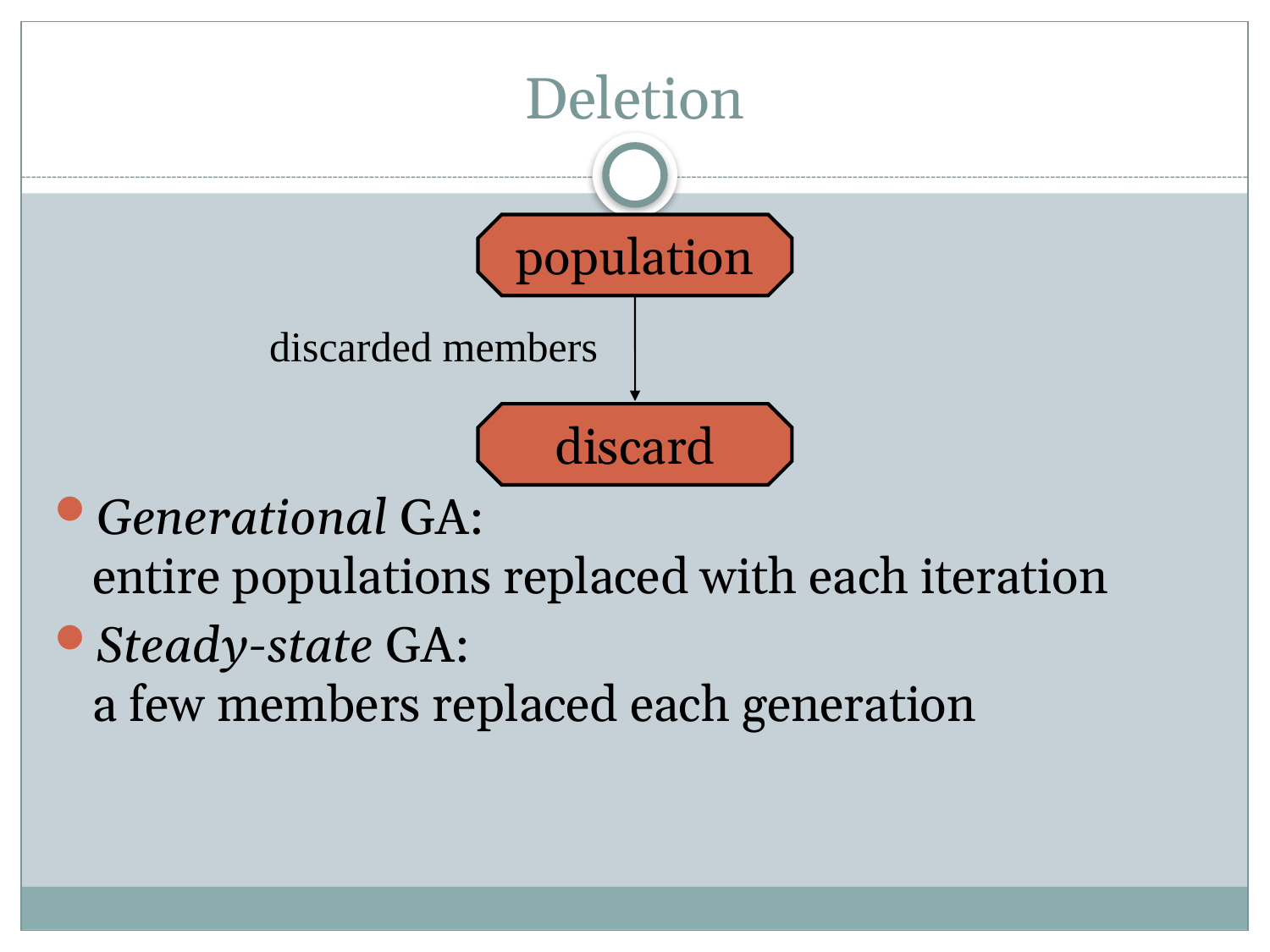

# Deletion

Generational GA:
entire populations replaced with each iteration
Steady-state GA:
a few members replaced each generation
population

discarded members
discard